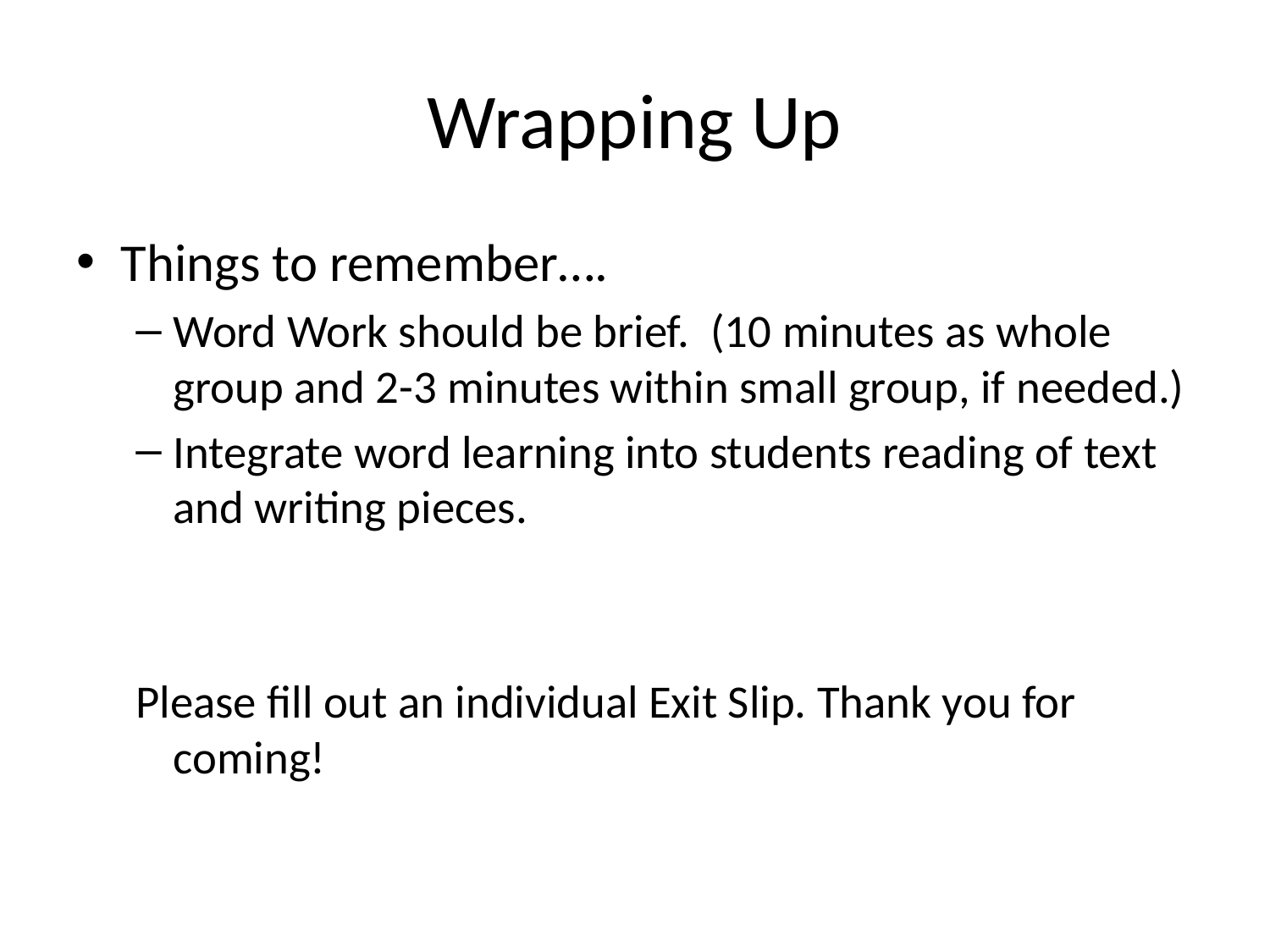

# Wrapping Up
Things to remember….
Word Work should be brief.  (10 minutes as whole group and 2-3 minutes within small group, if needed.)
Integrate word learning into students reading of text and writing pieces.

Please fill out an individual Exit Slip. Thank you for coming!